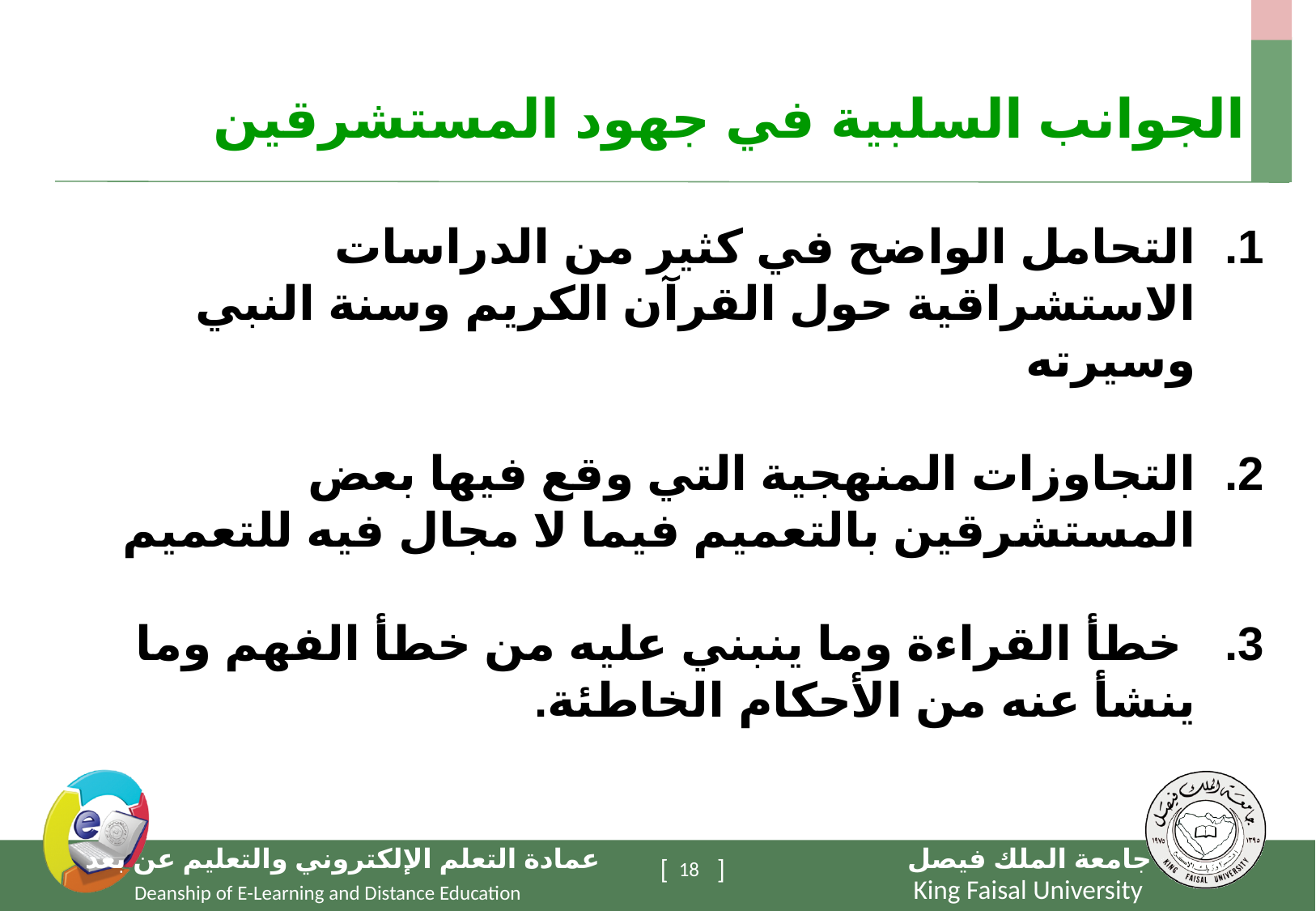

الجوانب السلبية في جهود المستشرقين
التحامل الواضح في كثير من الدراسات الاستشراقية حول القرآن الكريم وسنة النبي وسيرته

التجاوزات المنهجية التي وقع فيها بعض المستشرقين بالتعميم فيما لا مجال فيه للتعميم

 خطأ القراءة وما ينبني عليه من خطأ الفهم وما ينشأ عنه من الأحكام الخاطئة.

18